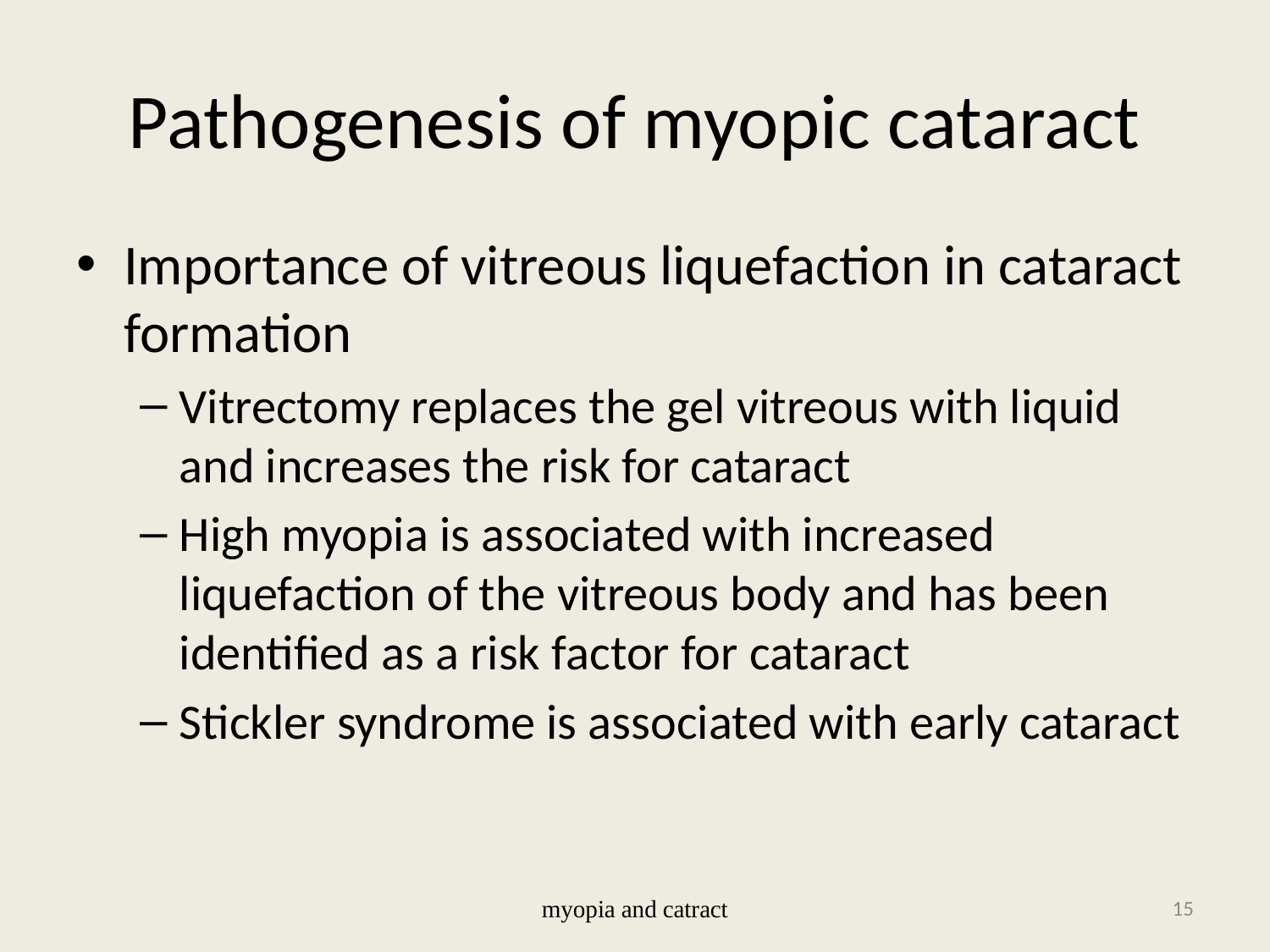

# Pathogenesis of myopic cataract
Importance of vitreous liquefaction in cataract formation
Vitrectomy replaces the gel vitreous with liquid and increases the risk for cataract
High myopia is associated with increased liquefaction of the vitreous body and has been identified as a risk factor for cataract
Stickler syndrome is associated with early cataract
myopia and catract
15